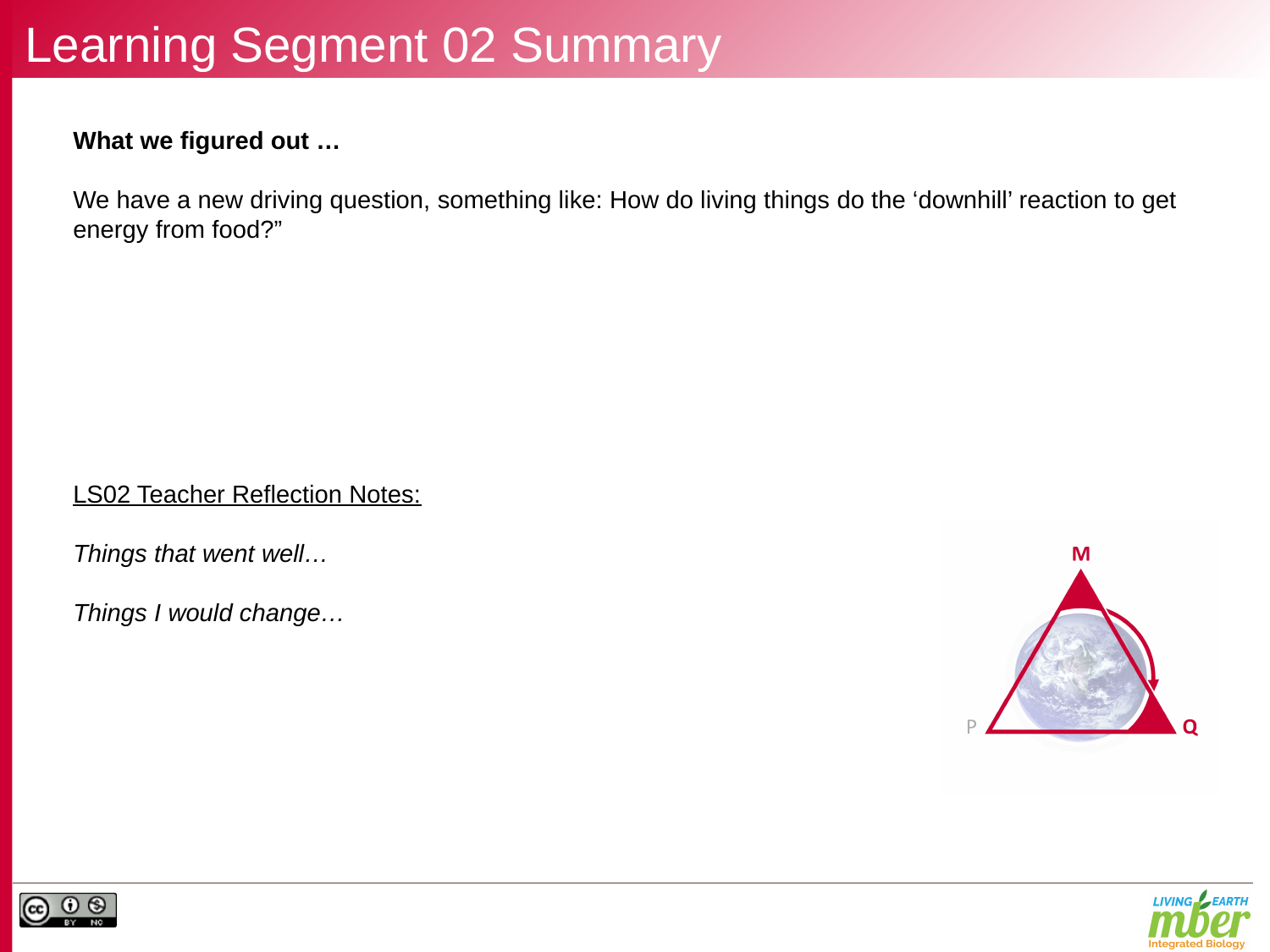

# Learning Segment 02 Summary
What we figured out …

We have a new driving question, something like: How do living things do the ‘downhill’ reaction to get energy from food?”

LS02 Teacher Reflection Notes:

Things that went well…

Things I would change…